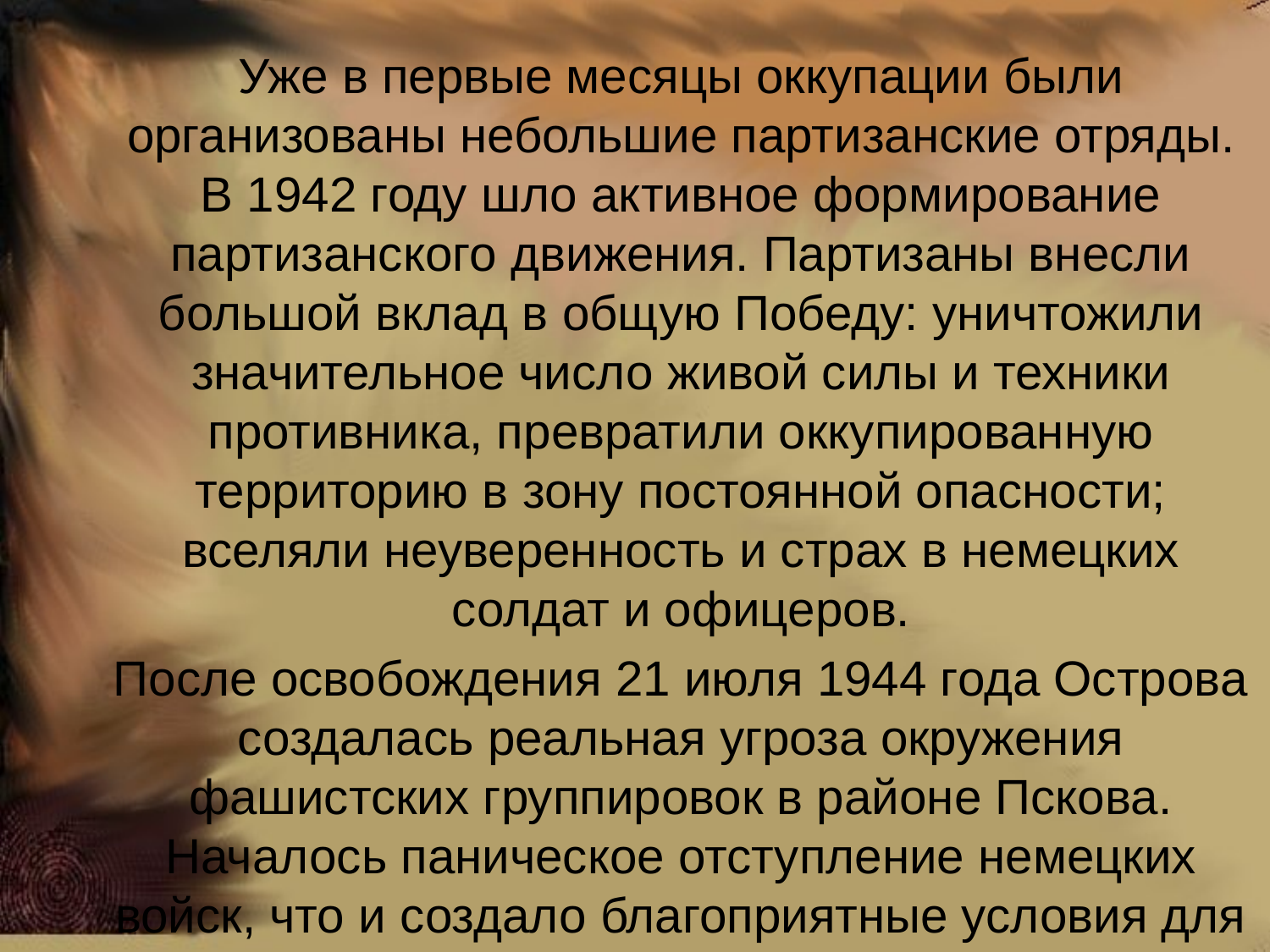

Уже в первые месяцы оккупации были организованы небольшие партизанские отряды. В 1942 году шло активное формирование партизанского движения. Партизаны внесли большой вклад в общую Победу: уничтожили значительное число живой силы и техники противника, превратили оккупированную территорию в зону постоянной опасности; вселяли неуверенность и страх в немецких солдат и офицеров.
После освобождения 21 июля 1944 года Острова создалась реальная угроза окружения фашистских группировок в районе Пскова. Началось паническое отступление немецких войск, что и создало благоприятные условия для наступления войск 42-й армии 3-го Прибалтийского фронта.
#